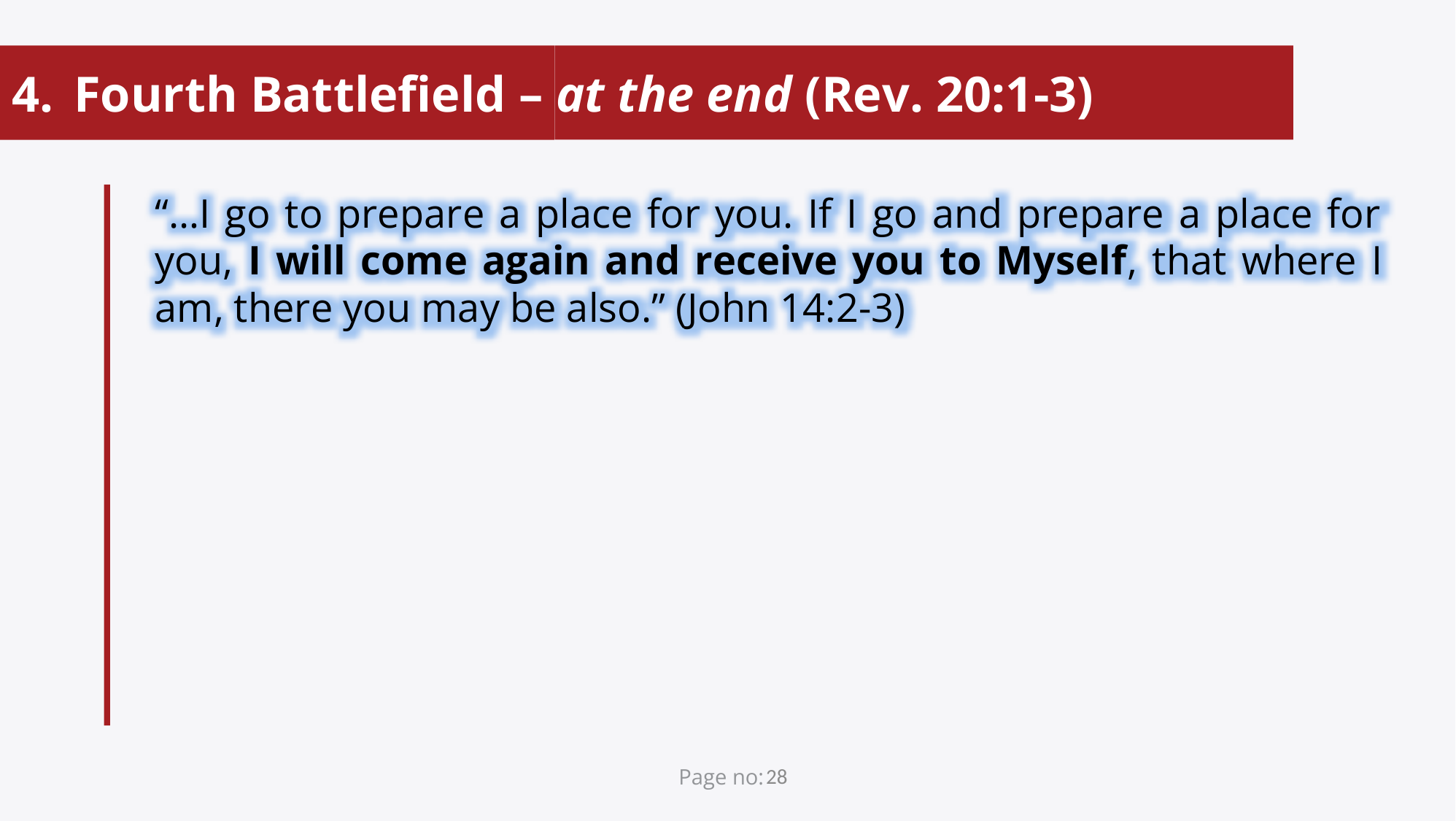

Fourth Battlefield – at the end (Rev. 20:1-3)
“…I go to prepare a place for you. If I go and prepare a place for you, I will come again and receive you to Myself, that where I am, there you may be also.” (John 14:2-3)